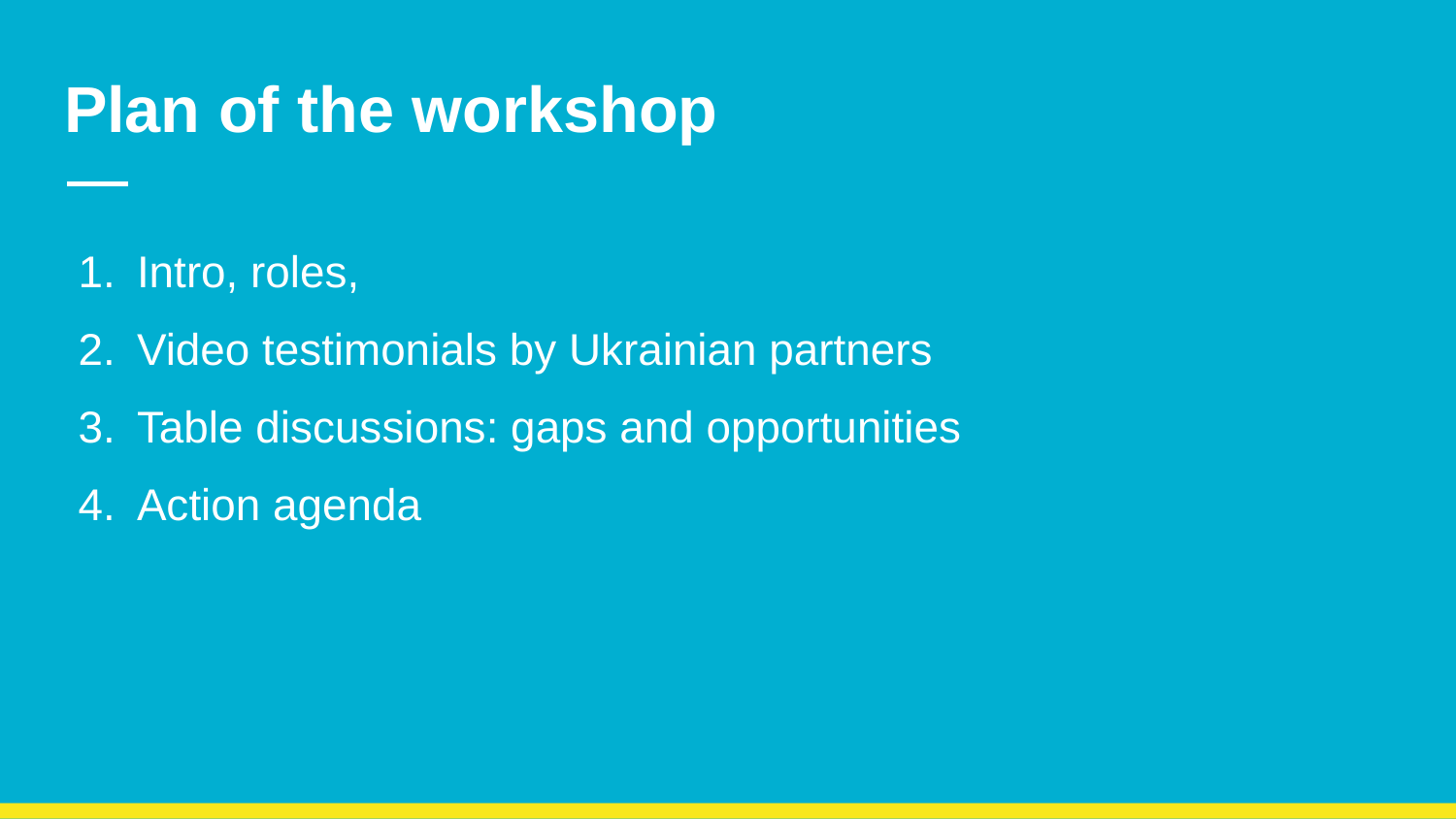

# Plan of the workshop
Intro, roles,
Video testimonials by Ukrainian partners
Table discussions: gaps and opportunities
Action agenda